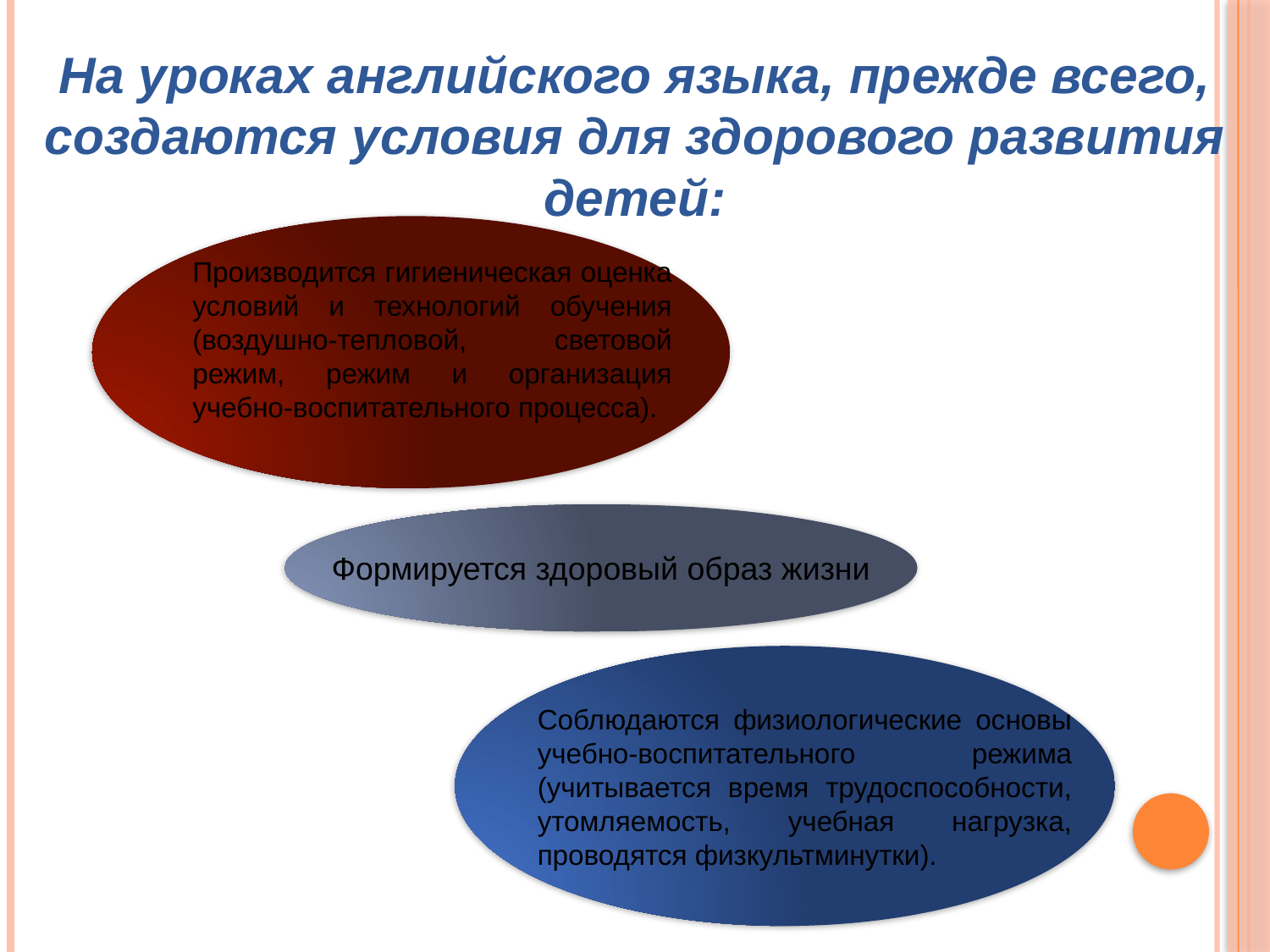

На уроках английского языка, прежде всего, создаются условия для здорового развития детей:

Производится гигиеническая оценка условий и технологий обучения (воздушно-тепловой, световой режим, режим и организация учебно-воспитательного процесса).

Формируется здоровый образ жизни

Соблюдаются физиологические основы учебно-воспитательного режима (учитывается время трудоспособности, утомляемость, учебная нагрузка, проводятся физкультминутки).